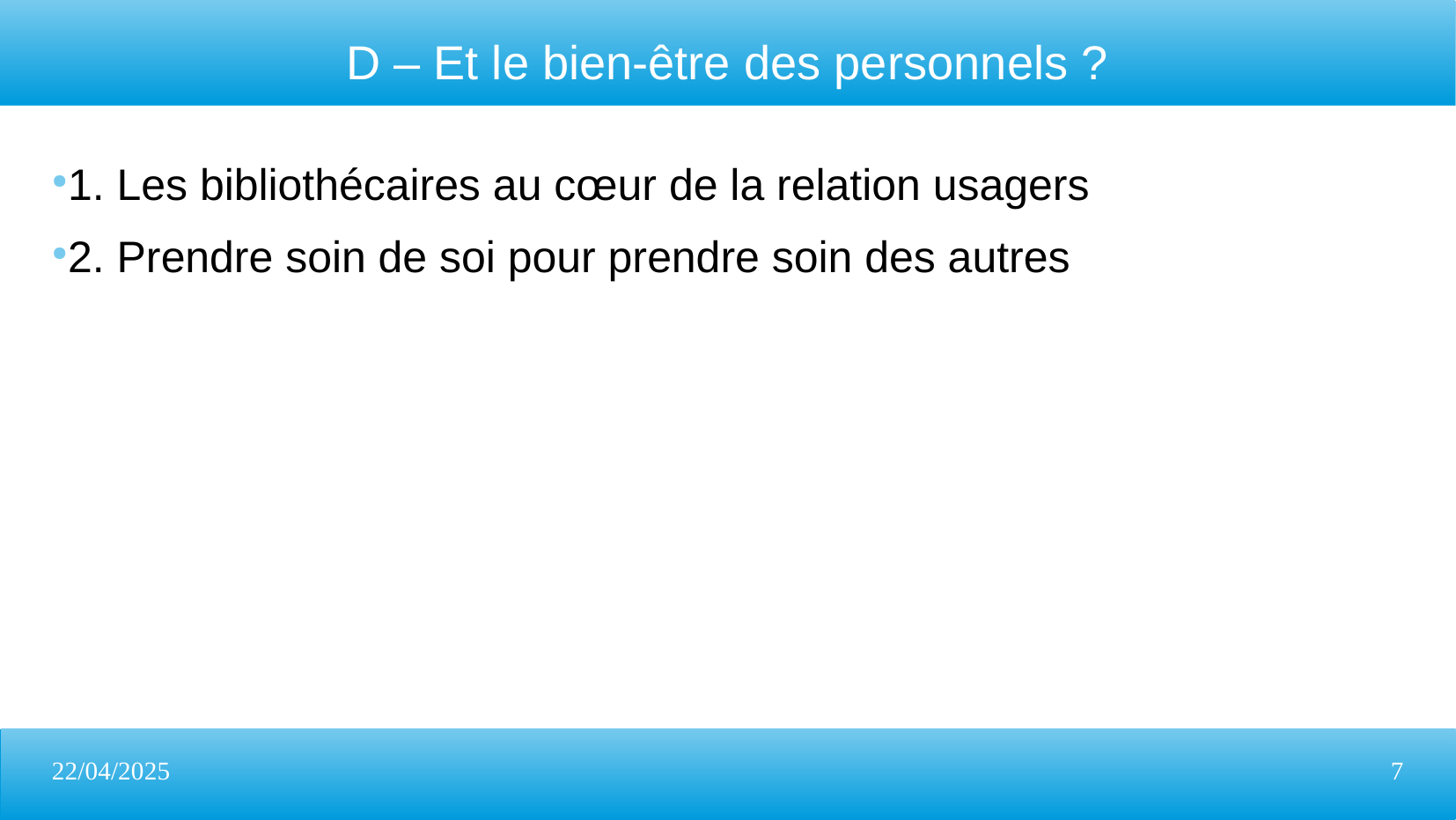

D – Et le bien-être des personnels ?
1. Les bibliothécaires au cœur de la relation usagers
2. Prendre soin de soi pour prendre soin des autres
22/04/2025
7